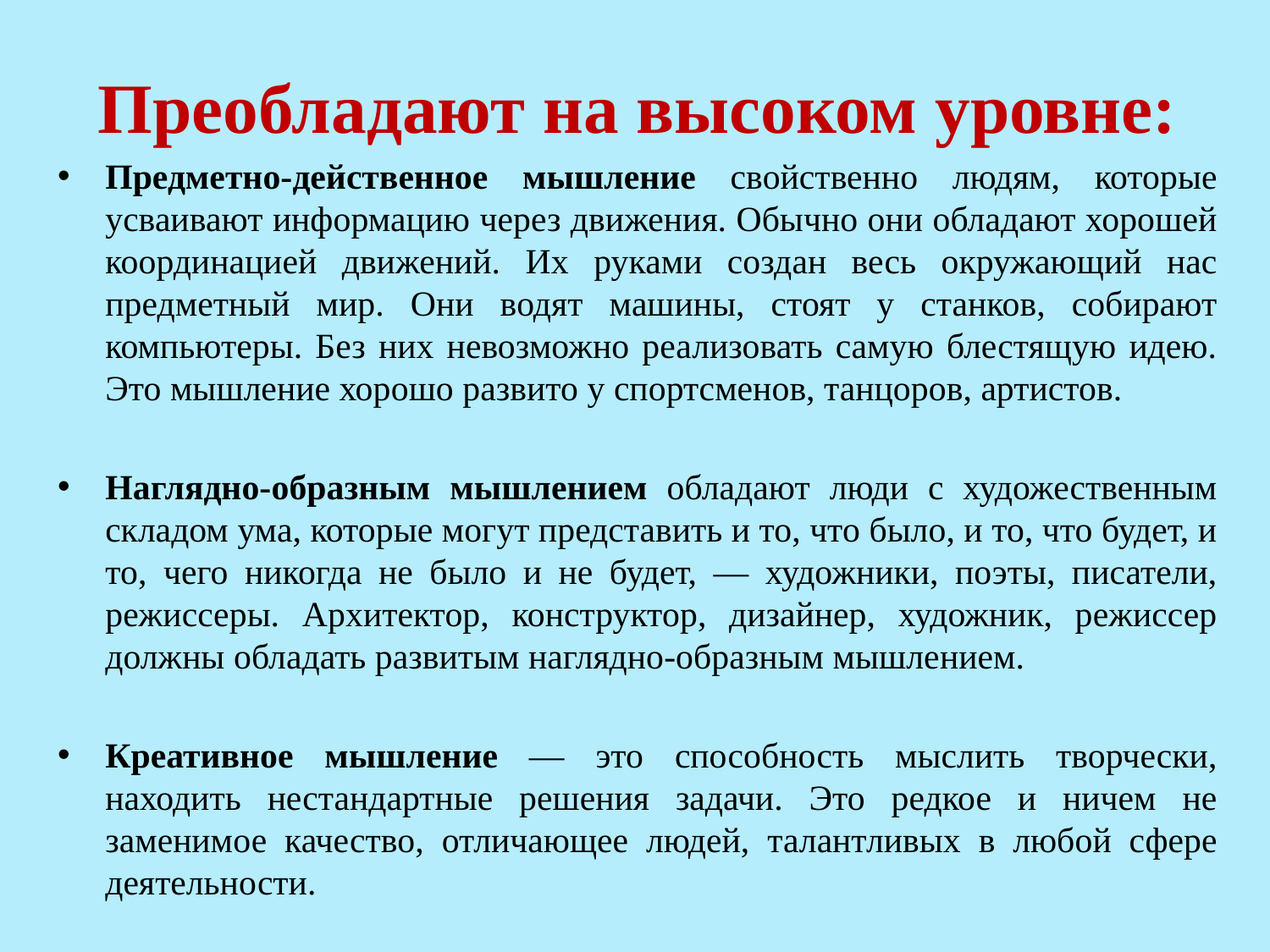

Преобладают на высоком уровне:
Предметно-действенное мышление свойственно лю­дям, которые усваивают информацию через движения. Обычно они обладают хорошей координацией движений. Их руками создан весь окружающий нас предметный мир. Они водят машины, стоят у станков, собирают компьюте­ры. Без них невозможно реализовать самую блестящую идею. Это мышление хорошо развито у спортсменов, танцоров, артистов.

Наглядно-образным мышлением обладают люди с художественным складом ума, которые могут представить и то, что было, и то, что будет, и то, чего никогда не было и не будет, — художники, поэты, писатели, режиссеры. Архитектор, конструктор, дизайнер, художник, режиссер должны обладать развитым наглядно-образным мышле­нием.

Креативное мышление — это способность мыслить творчески, находить нестандартные решения задачи. Это редкое и ничем не заменимое качество, отличающее людей, талант­ливых в любой сфере деятельности.